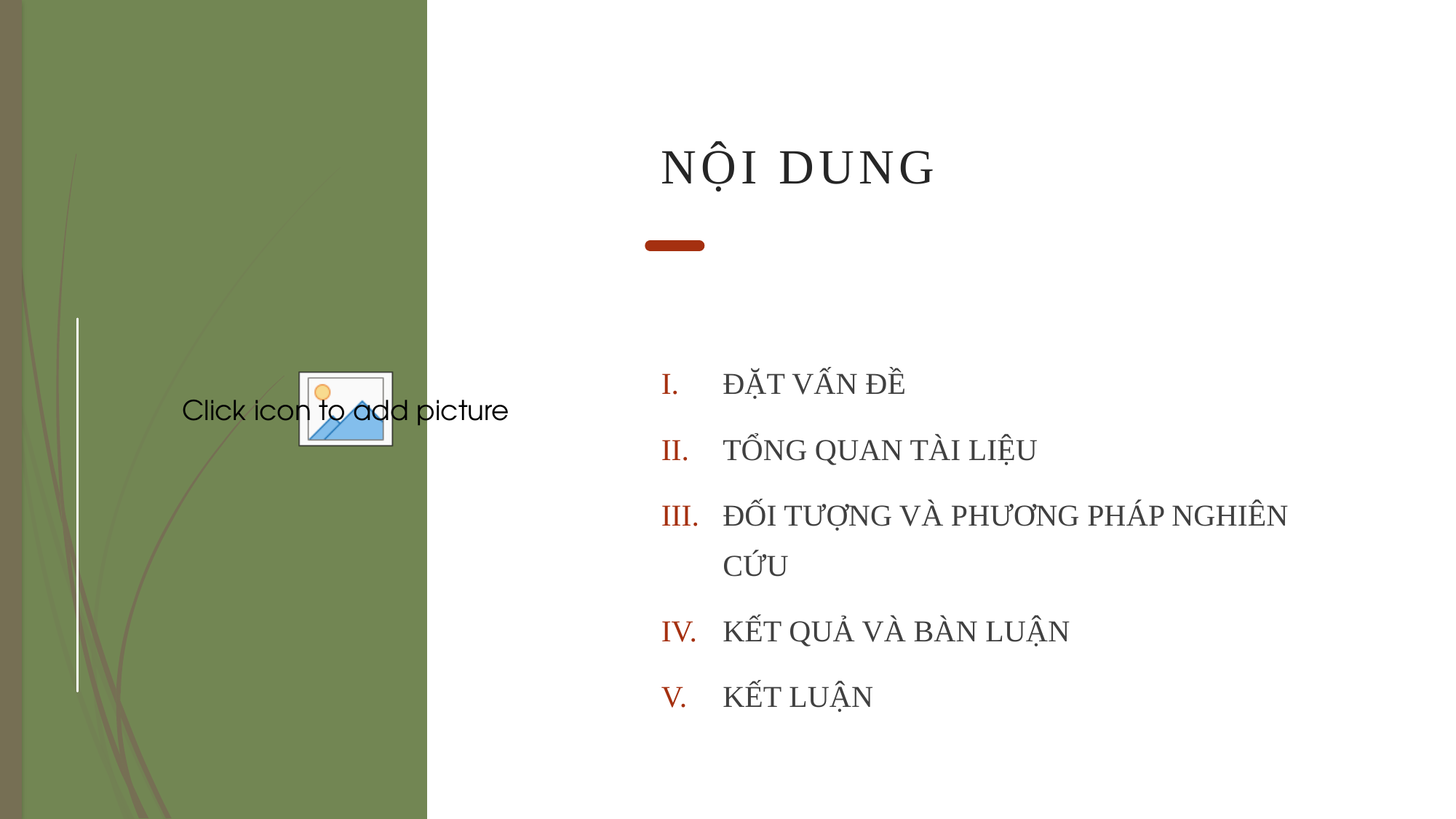

# NỘI DUNG

ĐẶT VẤN ĐỀ
TỔNG QUAN TÀI LIỆU
ĐỐI TƯỢNG VÀ PHƯƠNG PHÁP NGHIÊN CỨU
KẾT QUẢ VÀ BÀN LUẬN
KẾT LUẬN